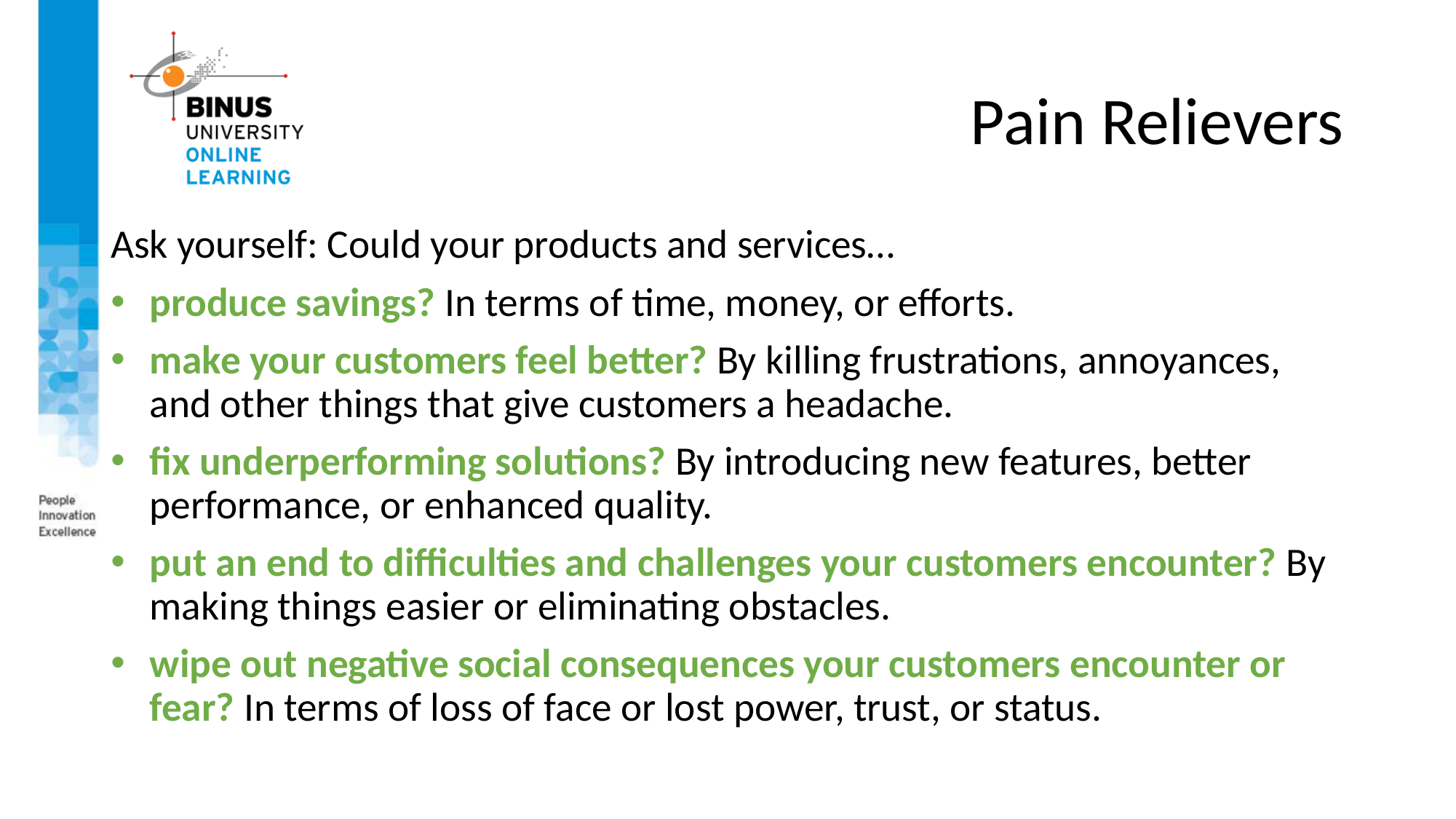

# Pain Relievers
Ask yourself: Could your products and services…
produce savings? In terms of time, money, or efforts.
make your customers feel better? By killing frustrations, annoyances, and other things that give customers a headache.
fix underperforming solutions? By introducing new features, better performance, or enhanced quality.
put an end to difficulties and challenges your customers encounter? By making things easier or eliminating obstacles.
wipe out negative social consequences your customers encounter or fear? In terms of loss of face or lost power, trust, or status.